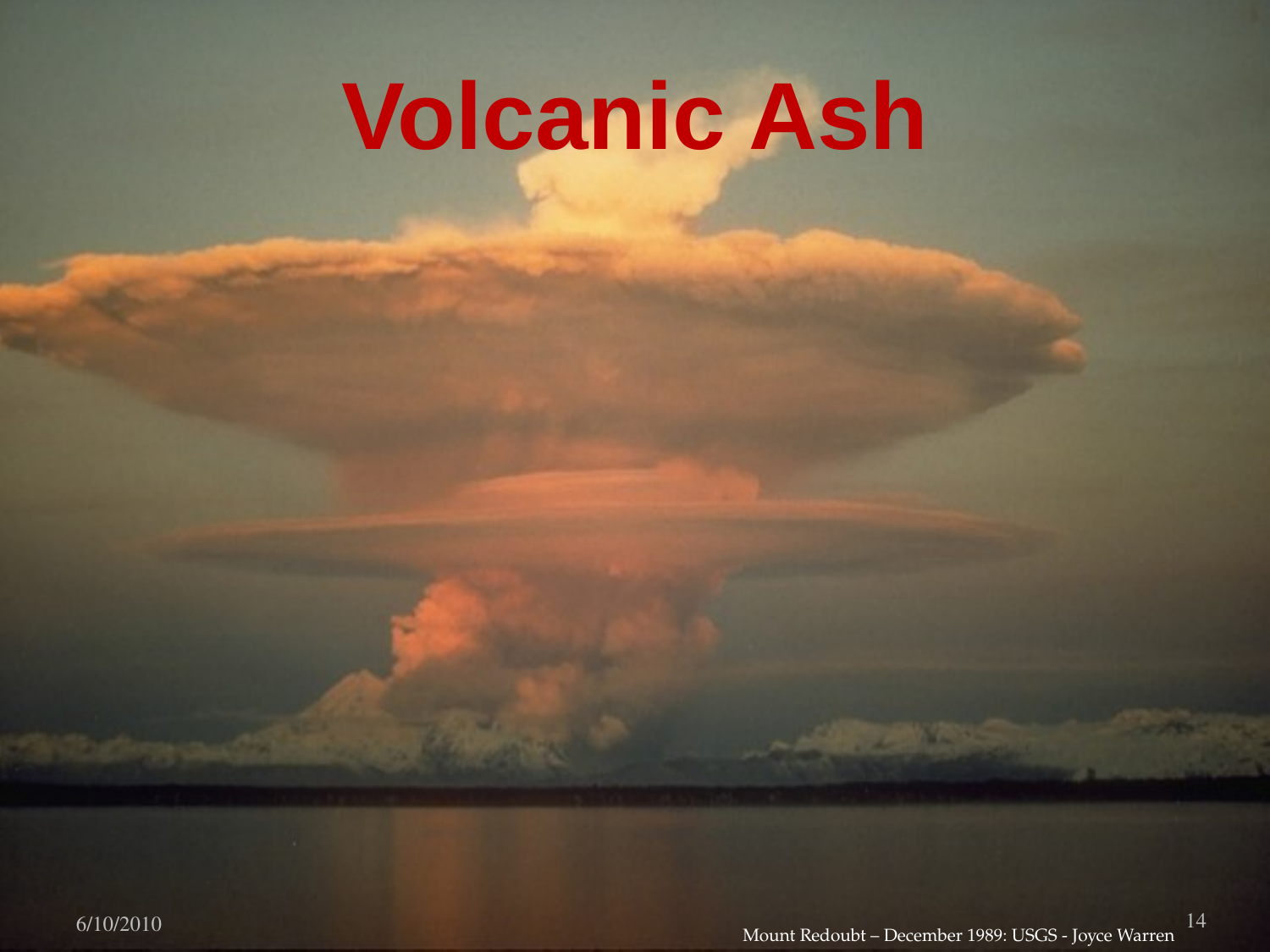

# Volcanic Ash
6/10/2010
14
Mount Redoubt – December 1989: USGS - Joyce Warren